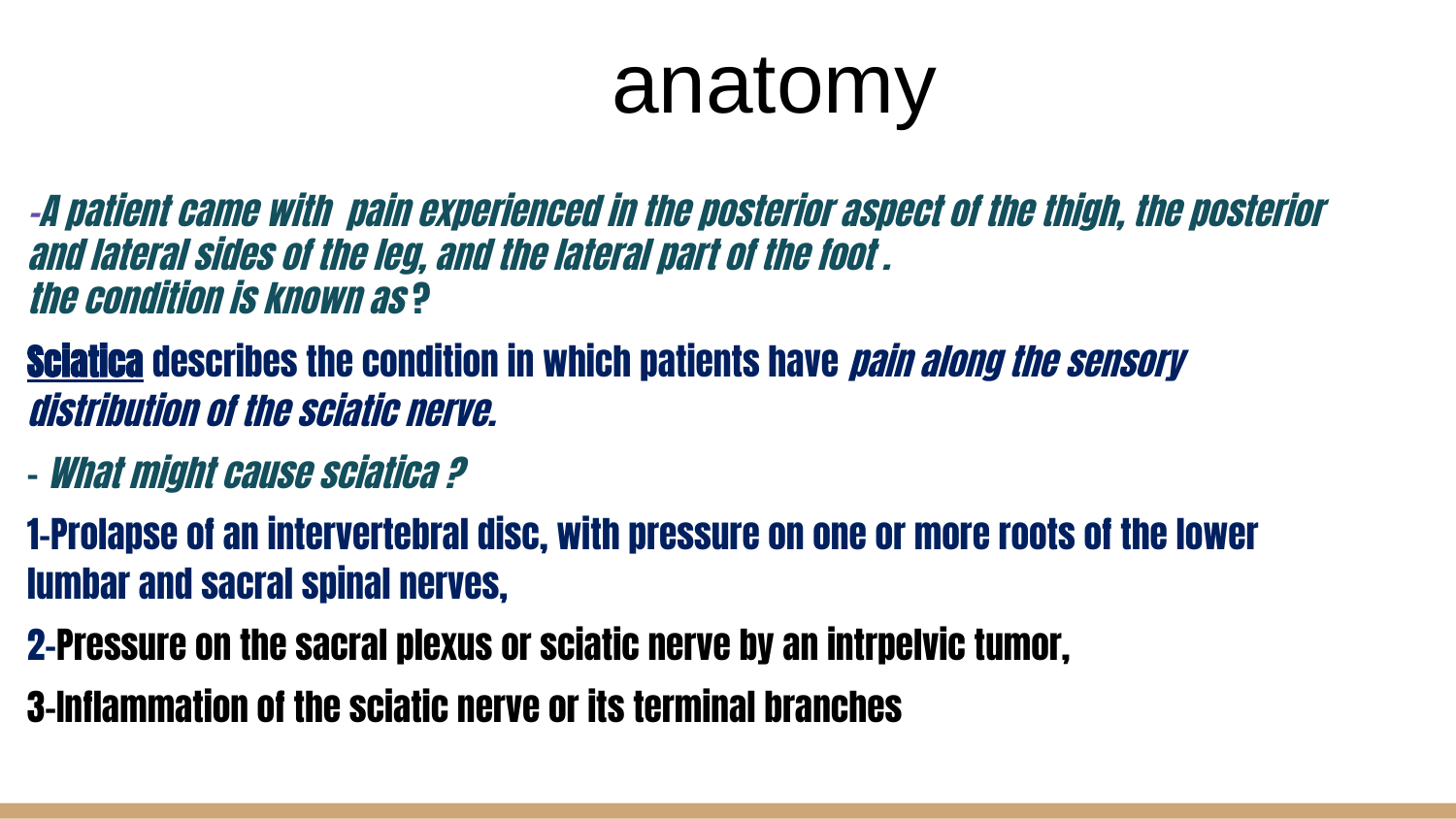

# anatomy
-A patient came with  pain experienced in the posterior aspect of the thigh, the posterior and lateral sides of the leg, and the lateral part of the foot .
the condition is known as ?
Sciatica describes the condition in which patients have pain along the sensory distribution of the sciatic nerve.
- What might cause sciatica ?
1-Prolapse of an intervertebral disc, with pressure on one or more roots of the lower lumbar and sacral spinal nerves,
2-Pressure on the sacral plexus or sciatic nerve by an intrpelvic tumor,
3-Inflammation of the sciatic nerve or its terminal branches